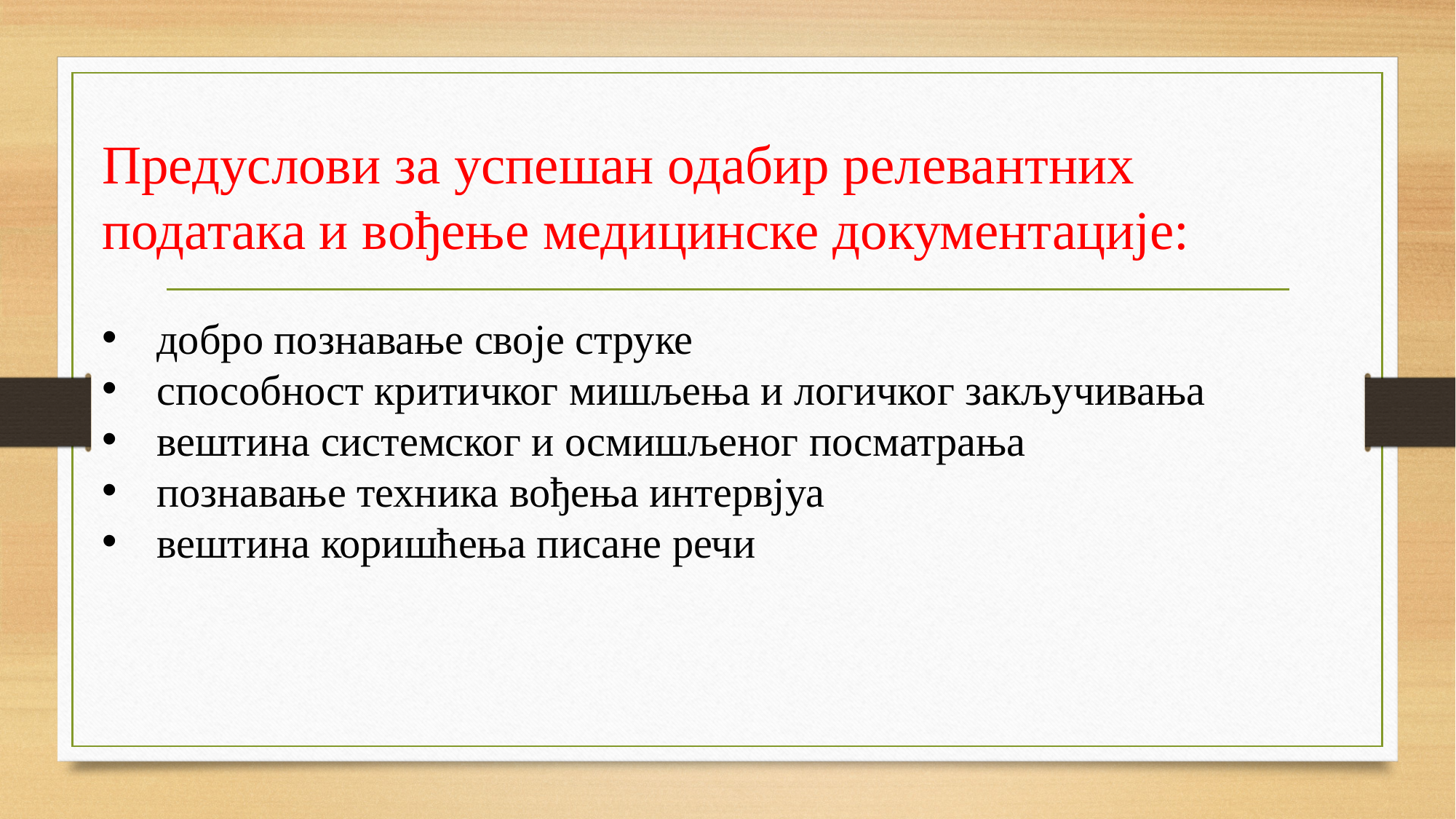

Предуслови за успешан одабир релевантних
података и вођење медицинске документације:

добро познавање своје струке
способност критичког мишљења и логичког закључивања
вештина системског и осмишљеног посматрања
познавање техника вођења интервјуа
вештина коришћења писане речи